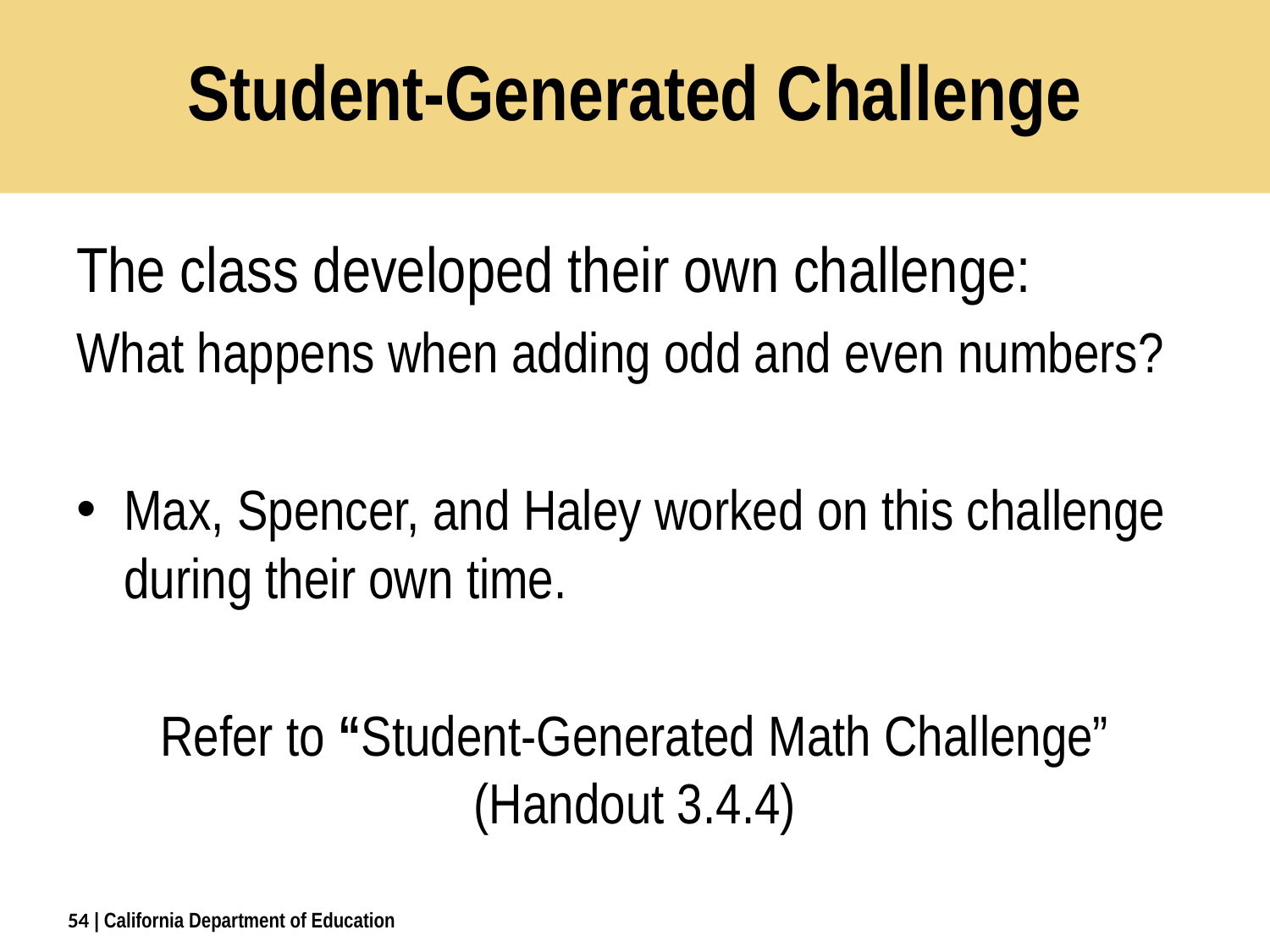

# Student-Generated Challenge
The class developed their own challenge:
What happens when adding odd and even numbers?

Max, Spencer, and Haley worked on this challenge during their own time.

Refer to “Student-Generated Math Challenge” (Handout 3.4.4)

54
| California Department of Education